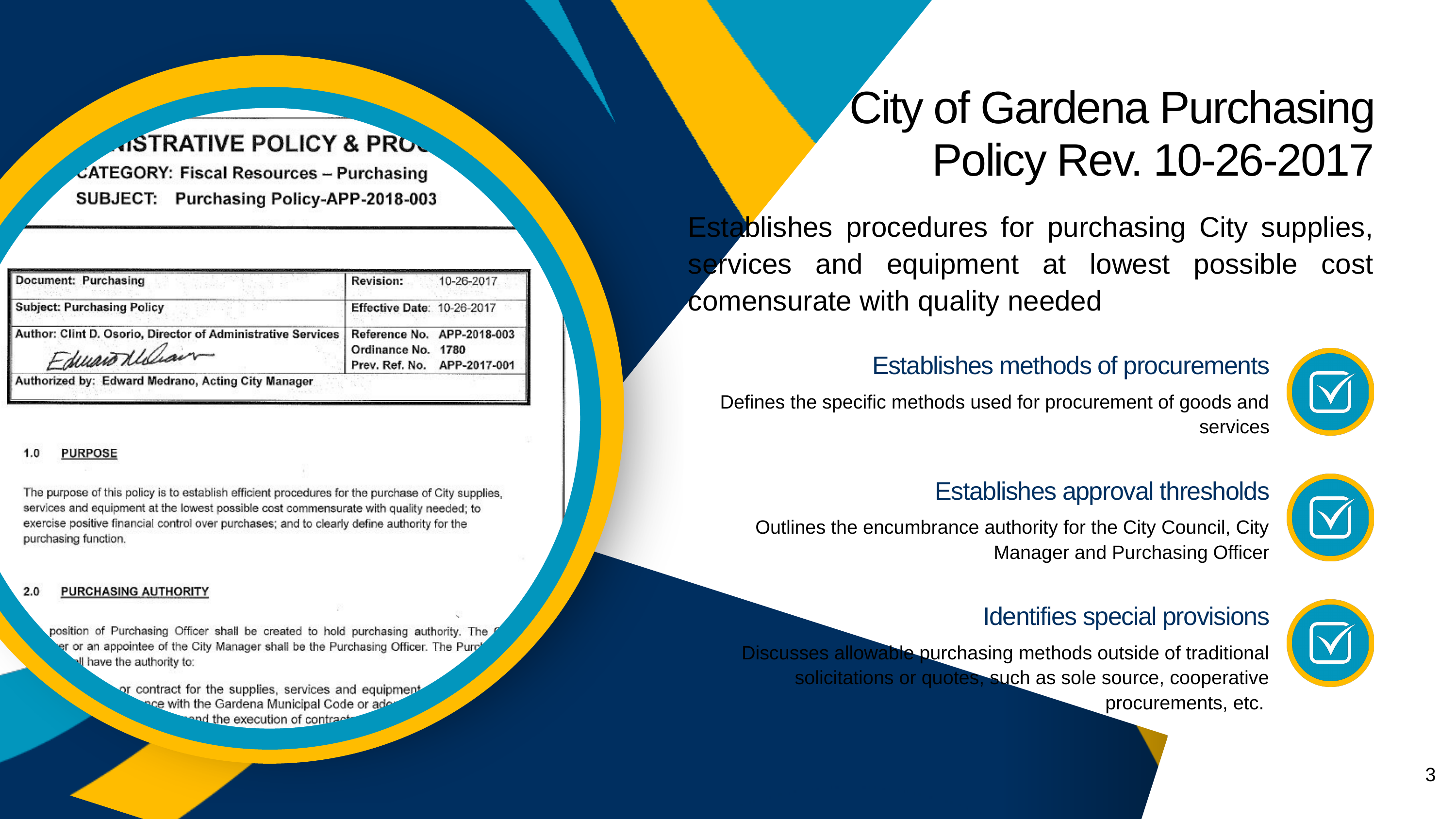

City of Gardena Purchasing Policy Rev. 10-26-2017

Establishes procedures for purchasing City supplies, services and equipment at lowest possible cost comensurate with quality needed

Establishes methods of procurements

Defines the specific methods used for procurement of goods and services

Establishes approval thresholds

Outlines the encumbrance authority for the City Council, City Manager and Purchasing Officer

Identifies special provisions

Discusses allowable purchasing methods outside of traditional solicitations or quotes, such as sole source, cooperative procurements, etc.

3